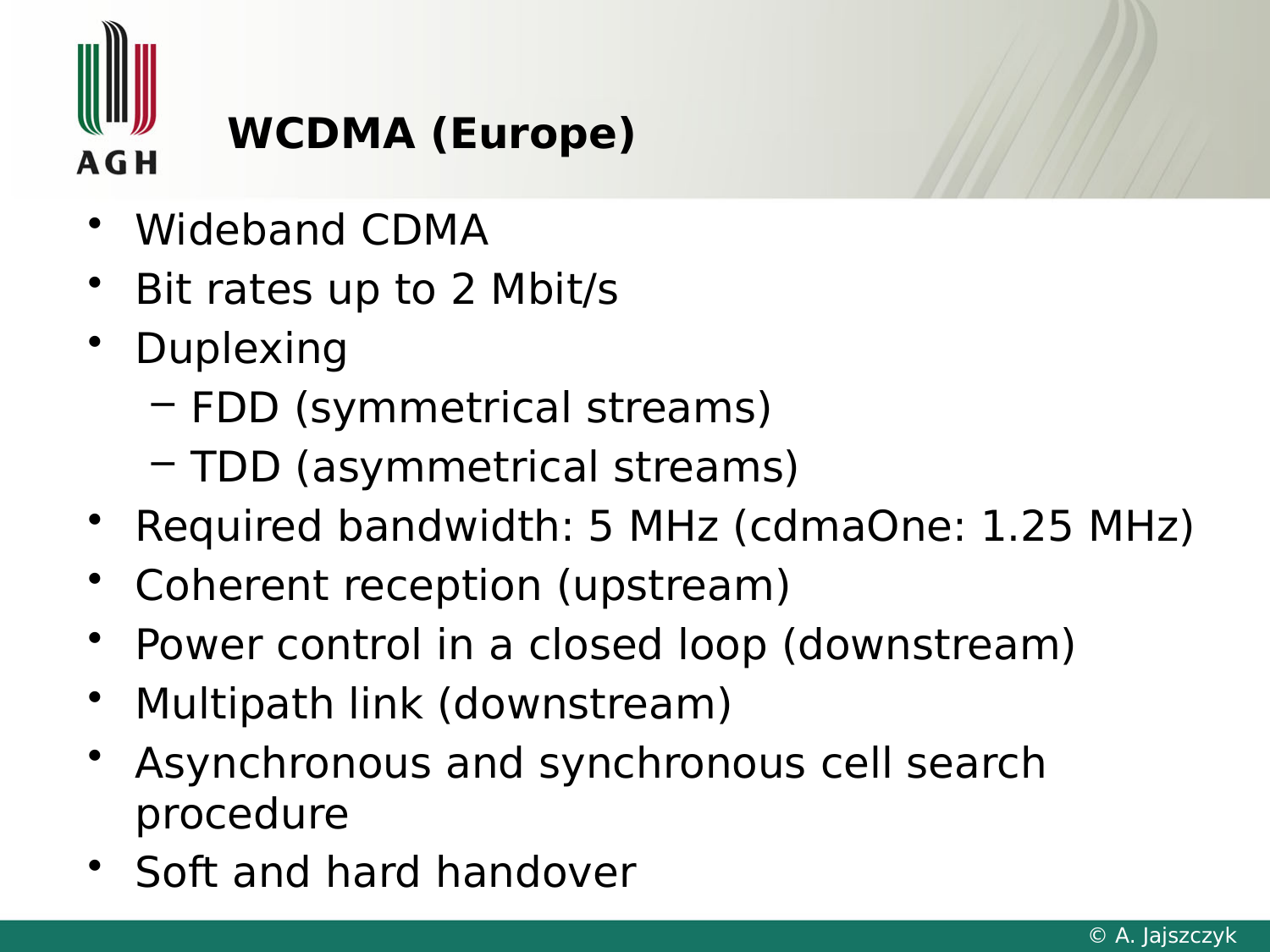

# WCDMA (Europe)
Wideband CDMA
Bit rates up to 2 Mbit/s
Duplexing
FDD (symmetrical streams)
TDD (asymmetrical streams)
Required bandwidth: 5 MHz (cdmaOne: 1.25 MHz)
Coherent reception (upstream)
Power control in a closed loop (downstream)
Multipath link (downstream)
Asynchronous and synchronous cell search procedure
Soft and hard handover